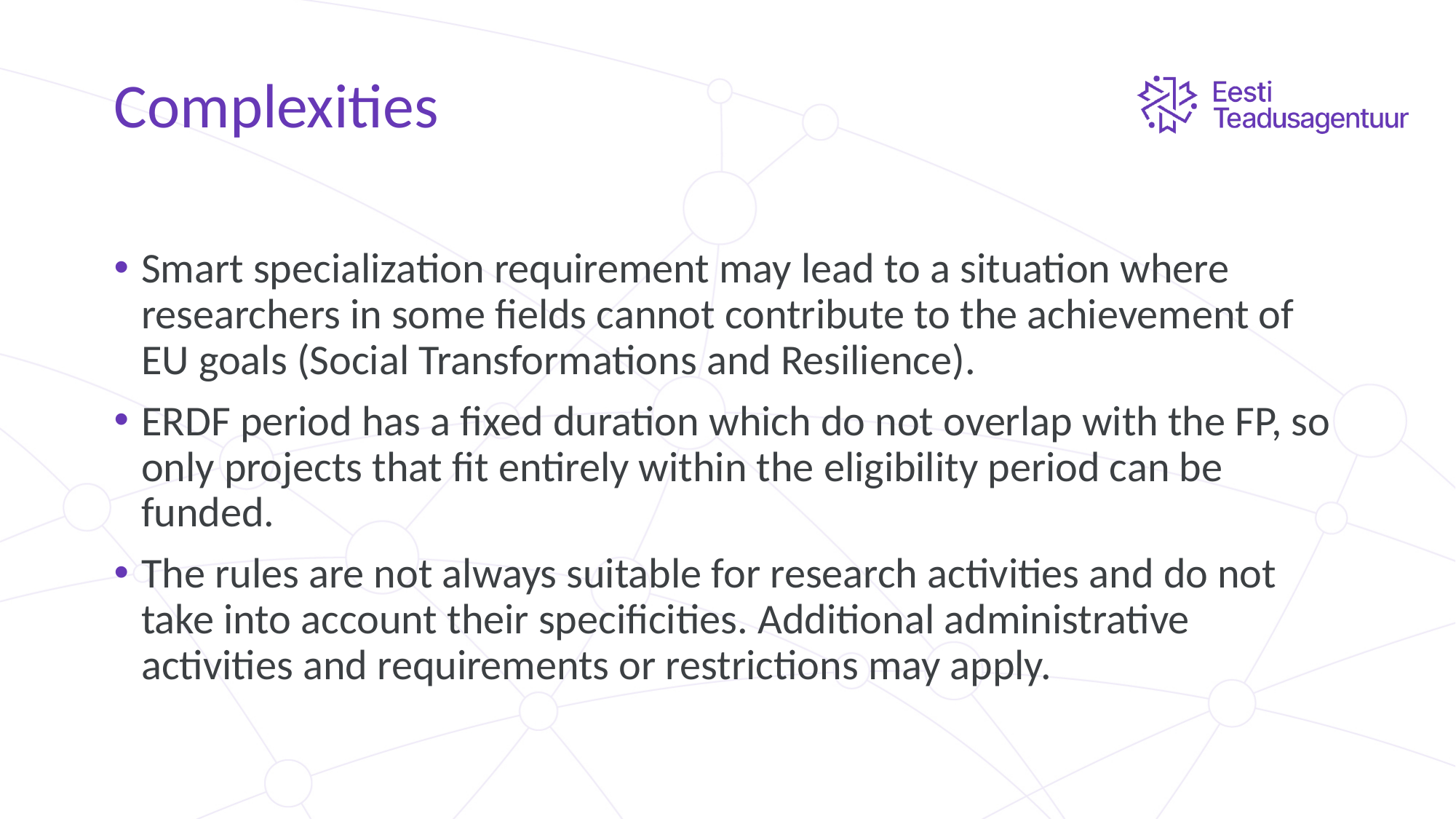

# Complexities
Smart specialization requirement may lead to a situation where researchers in some fields cannot contribute to the achievement of EU goals (Social Transformations and Resilience).
ERDF period has a fixed duration which do not overlap with the FP, so only projects that fit entirely within the eligibility period can be funded.
The rules are not always suitable for research activities and do not take into account their specificities. Additional administrative activities and requirements or restrictions may apply.